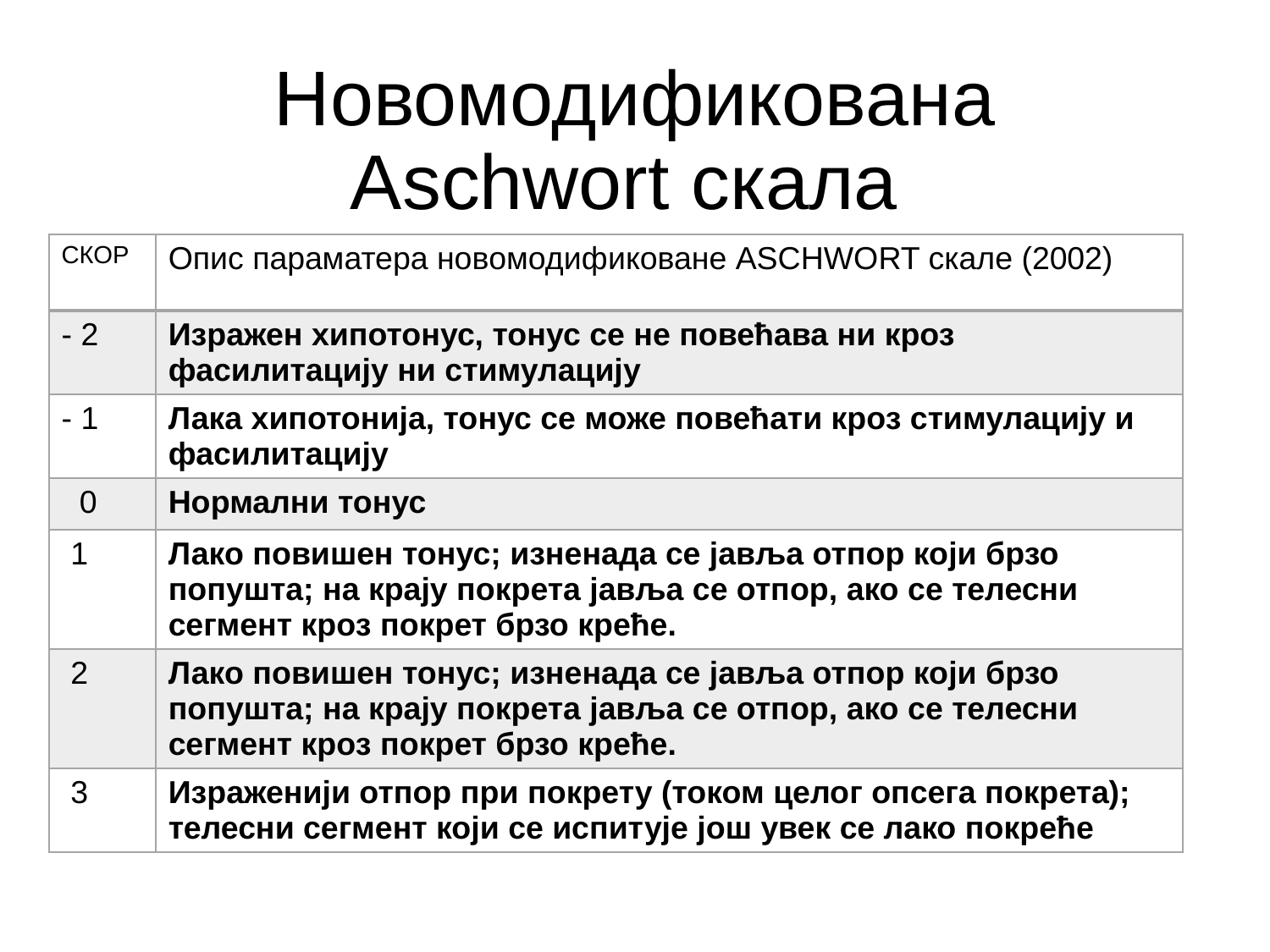

# Новомодификована Aschwort скалa
| СКОР | Опис парaматера новoмодификоване ASCHWORT скале (2002) |
| --- | --- |
| - 2 | Изражен хипотонус, тонус се не повећава ни кроз фасилитацију ни стимулацију |
| - 1 | Лака хипотонија, тонус се може повећати кроз стимулацију и фасилитацију |
| 0 | Нормални тонус |
| 1 | Лако повишен тонус; изненада се јавља отпор који брзо попушта; на крају покрета јавља се отпор, ако се телесни сегмент кроз покрет брзо креће. |
| 2 | Лако повишен тонус; изненада се јавља отпор који брзо попушта; на крају покрета јавља се отпор, ако се телесни сегмент кроз покрет брзо креће. |
| 3 | Израженији отпор при покрету (током целог опсега покрета); телесни сегмент који се испитује још увек се лако покреће |